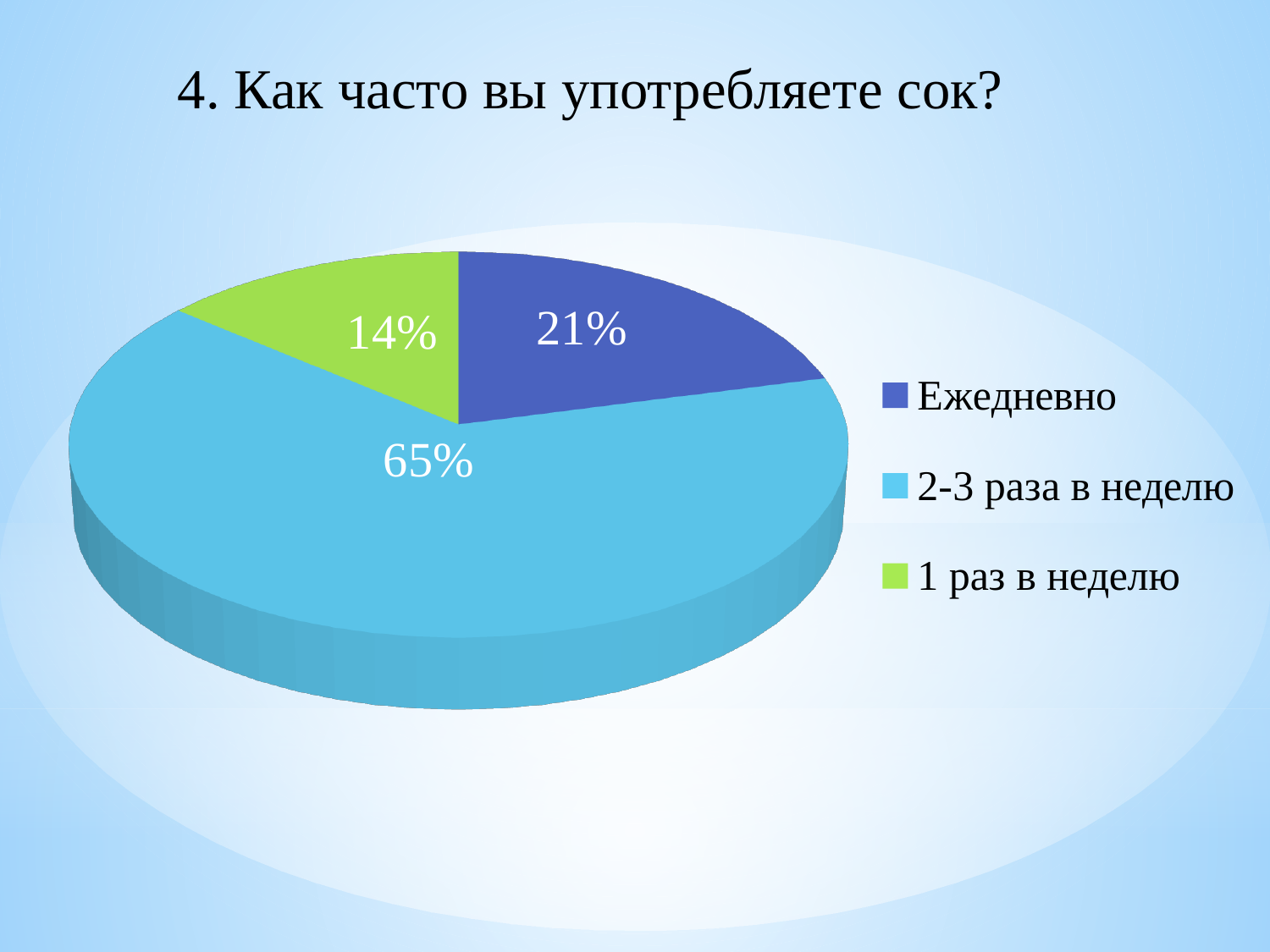

4. Как часто вы употребляете сок?

[unsupported chart]

[unsupported chart]